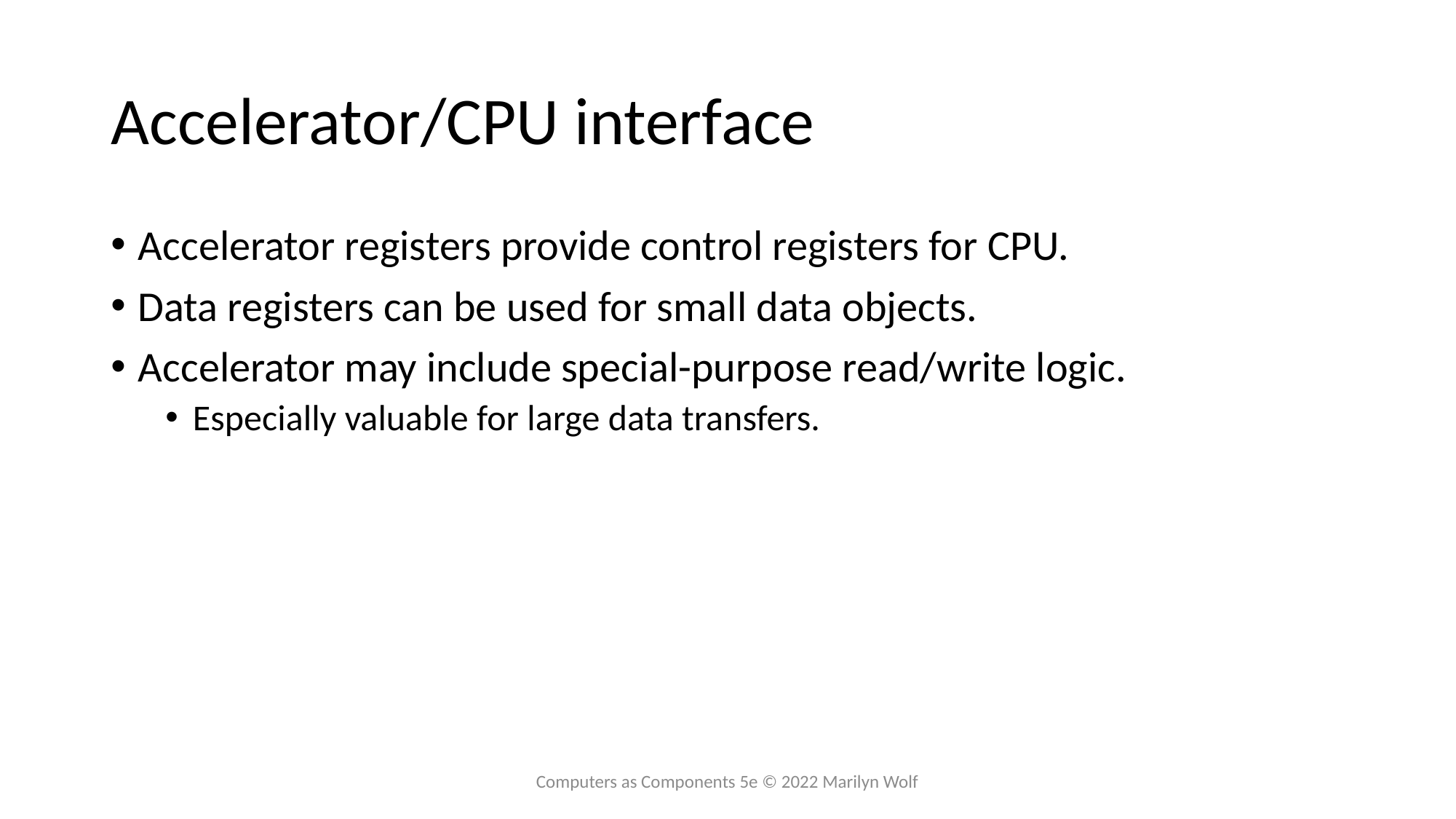

# Accelerator/CPU interface
Accelerator registers provide control registers for CPU.
Data registers can be used for small data objects.
Accelerator may include special-purpose read/write logic.
Especially valuable for large data transfers.
Computers as Components 5e © 2022 Marilyn Wolf